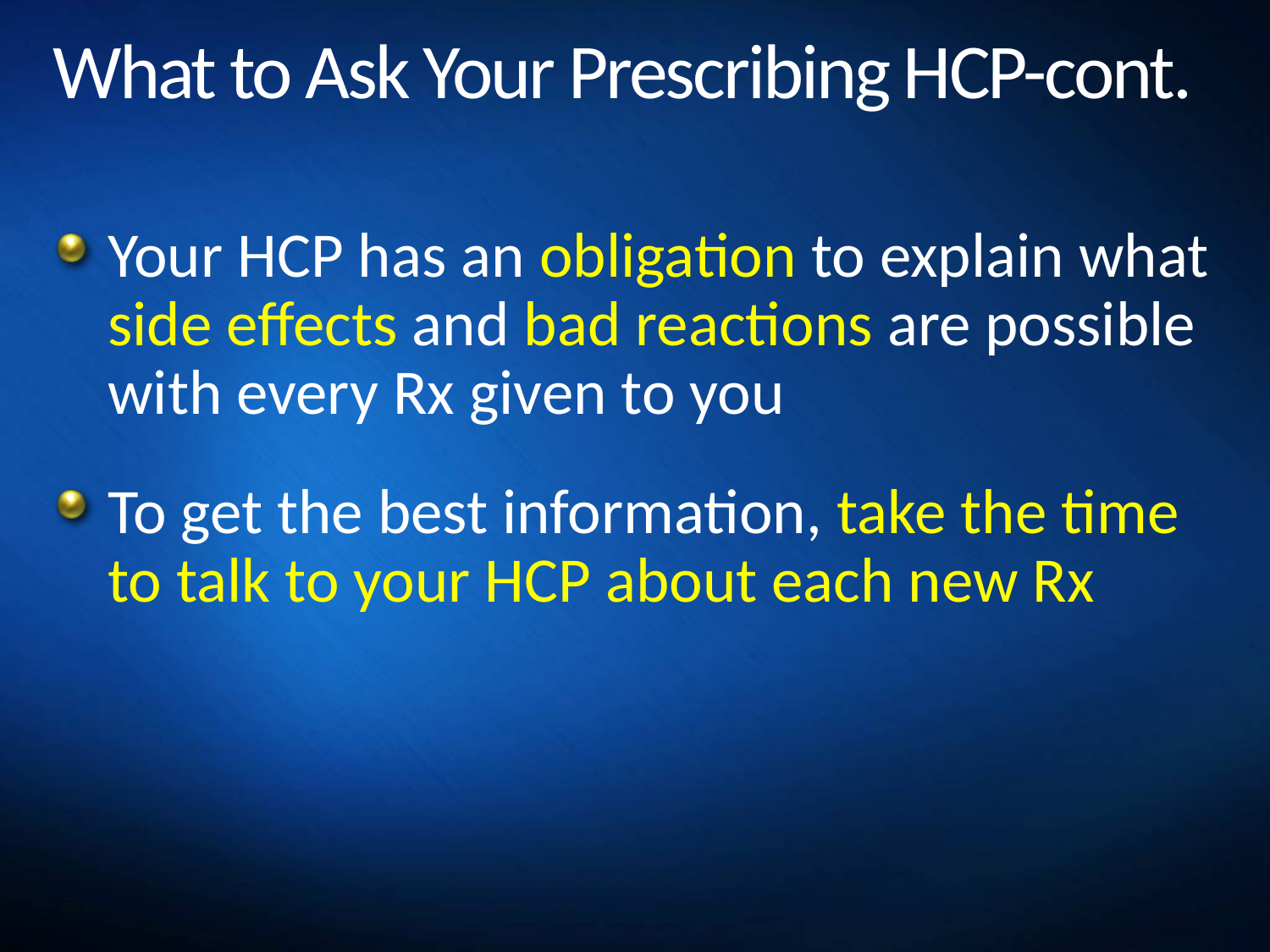

# What to Ask Your Prescribing HCP-cont.
Your HCP has an obligation to explain what side effects and bad reactions are possible with every Rx given to you

To get the best information, take the time to talk to your HCP about each new Rx